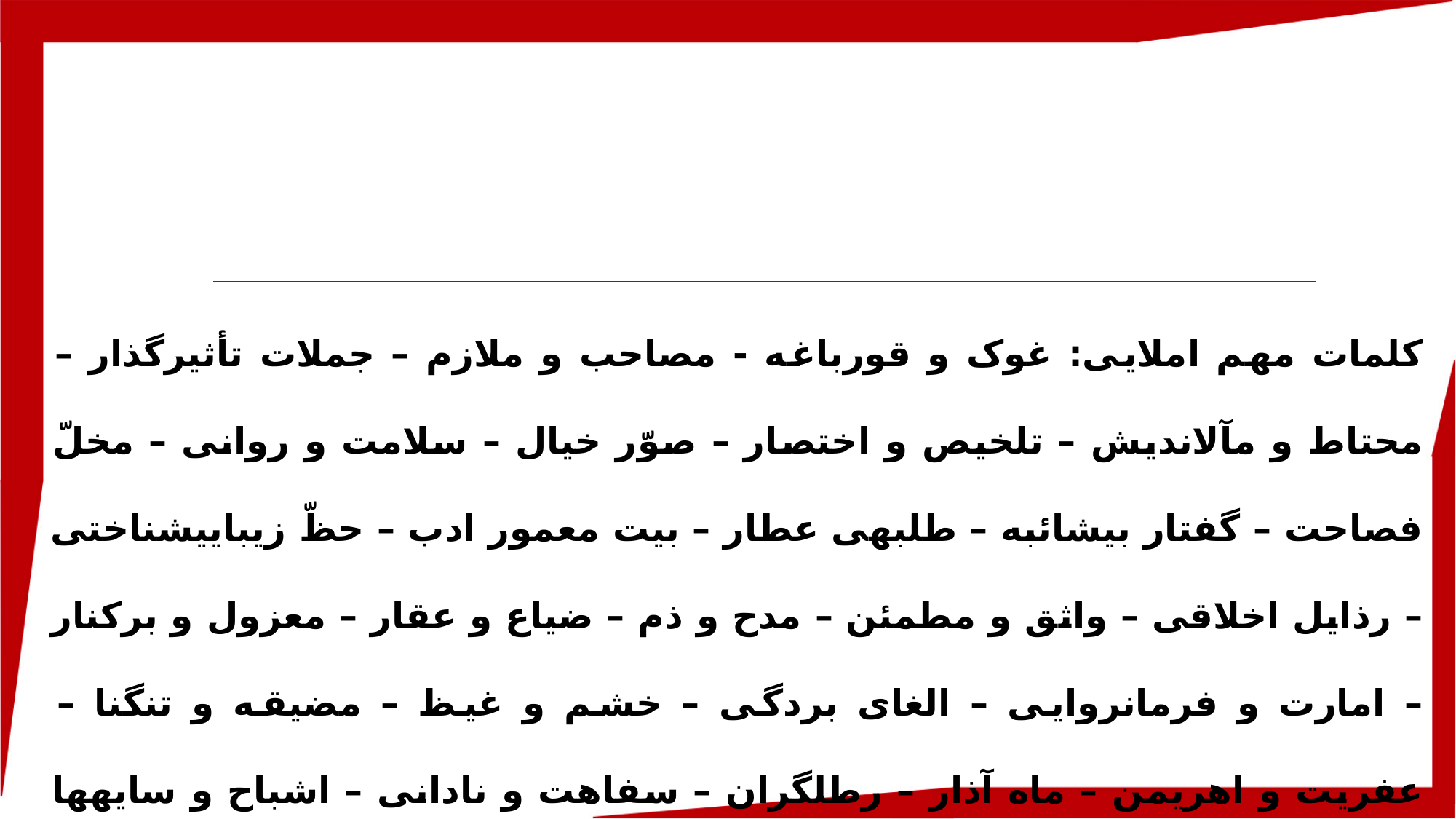

کلمات مهم املایی: غوک و قورباغه - مصاحب و ملازم – جملات تأثیرگذار – محتاط و مآل­اندیش – تلخیص و اختصار – صوّر خیال – سلامت و روانی – مخلّ فصاحت – گفتار بی­شائبه – طلبه­ی عطار – بیت معمور ادب – حظّ زیبایی­شناختی – رذایل اخلاقی – واثق و مطمئن – مدح و ذم – ضیاع و عقار – معزول و برکنار – امارت و فرمانروایی – الغای بردگی – خشم و غیظ – مضیقه و تنگنا – عفریت و اهریمن – ماه آذار – رطل­گران – سفاهت و نادانی – اشباح و سایه­ها – جرئت و جسارت – موحش و هراس­انگیز – مکث و توقف – تعلّل و درنگ – عهد عتیق -